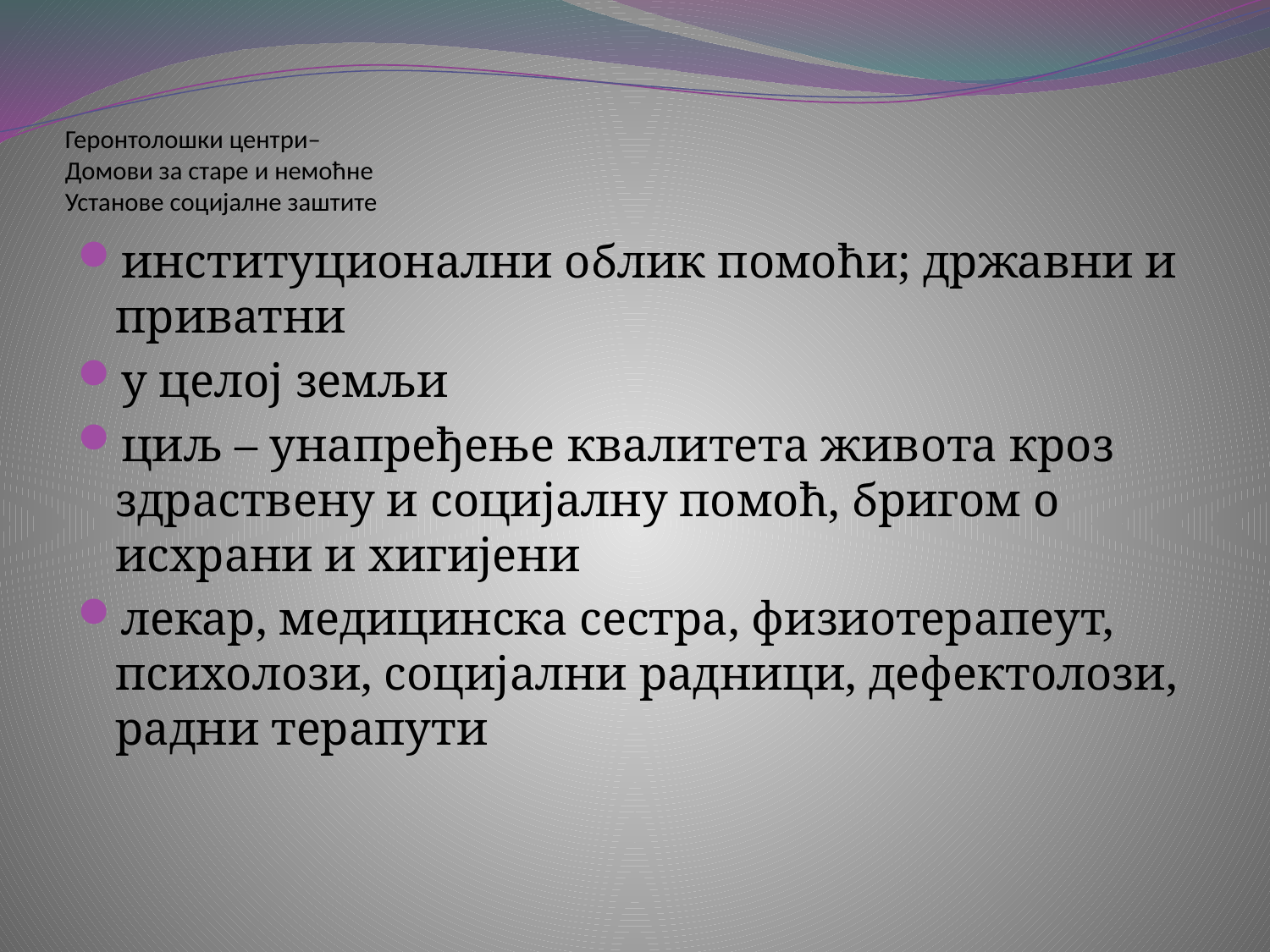

# Геронтолошки центри– Домови за старе и немоћне Установе социјалне заштите
институционални облик помоћи; државни и приватни
у целој земљи
циљ – унапређење квалитета живота кроз здраствену и социјалну помоћ, бригом о исхрани и хигијени
лекар, медицинска сестра, физиотерапеут, психолози, социјални радници, дефектолози, радни терапути